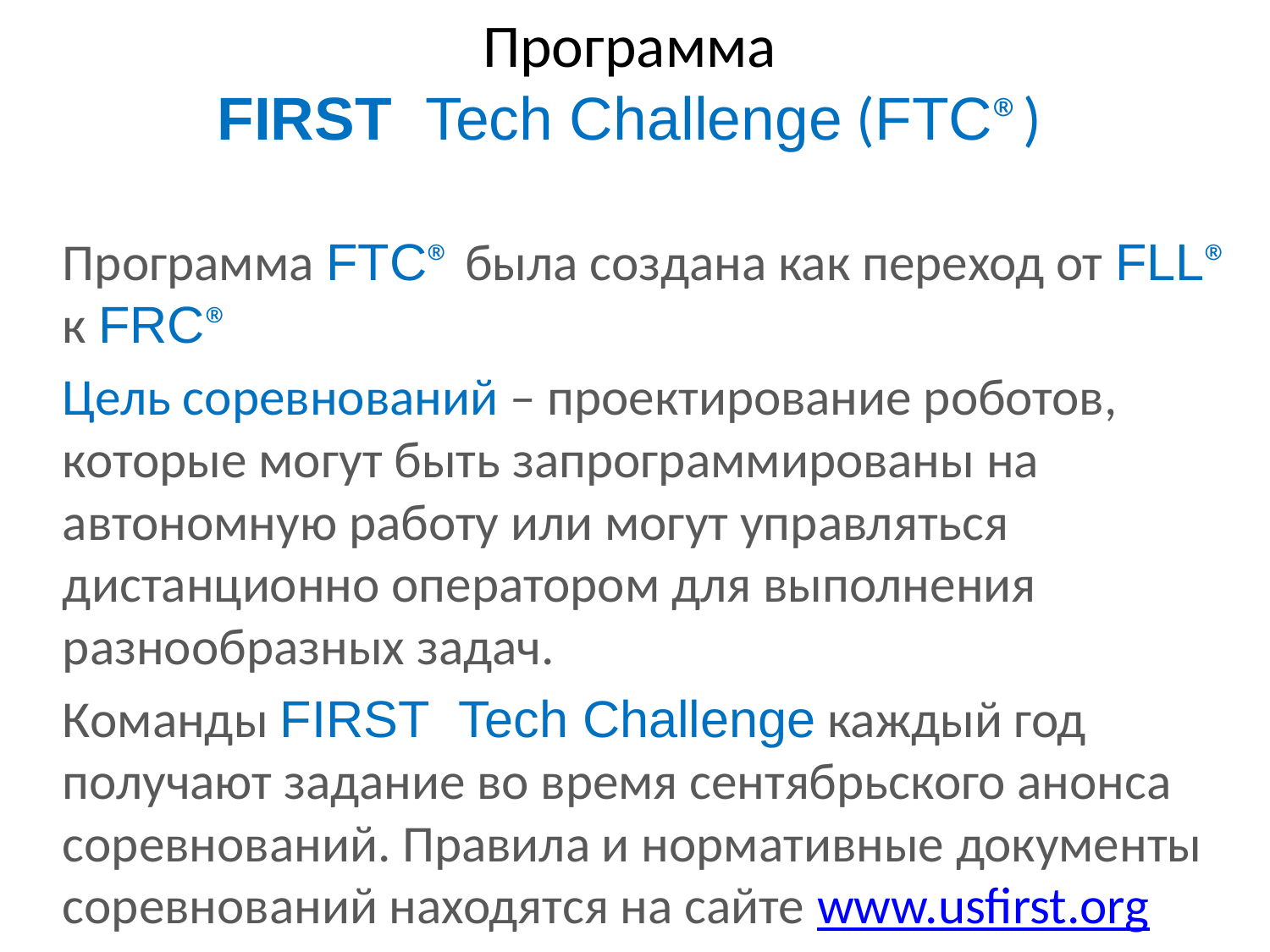

# Программа FIRST  Tech Challenge (FTC®)
Программа FTC® была создана как переход от FLL® к FRC®
Цель соревнований – проектирование роботов, которые могут быть запрограммированы на автономную работу или могут управляться дистанционно оператором для выполнения разнообразных задач.
Команды FIRST  Tech Challenge каждый год получают задание во время сентябрьского анонса соревнований. Правила и нормативные документы соревнований находятся на сайте www.usfirst.org